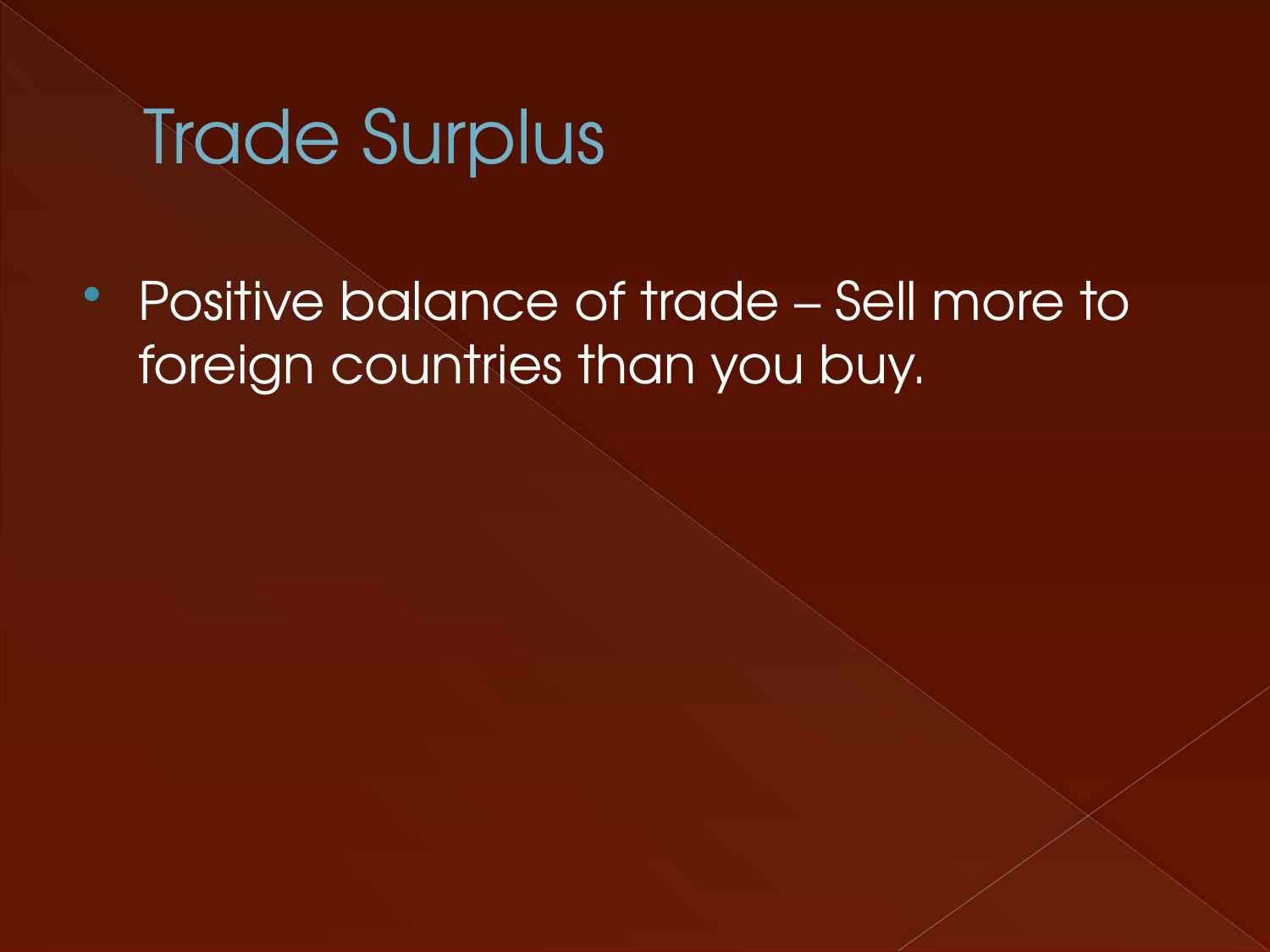

# Trade Surplus
Positive balance of trade – Sell more to foreign countries than you buy.